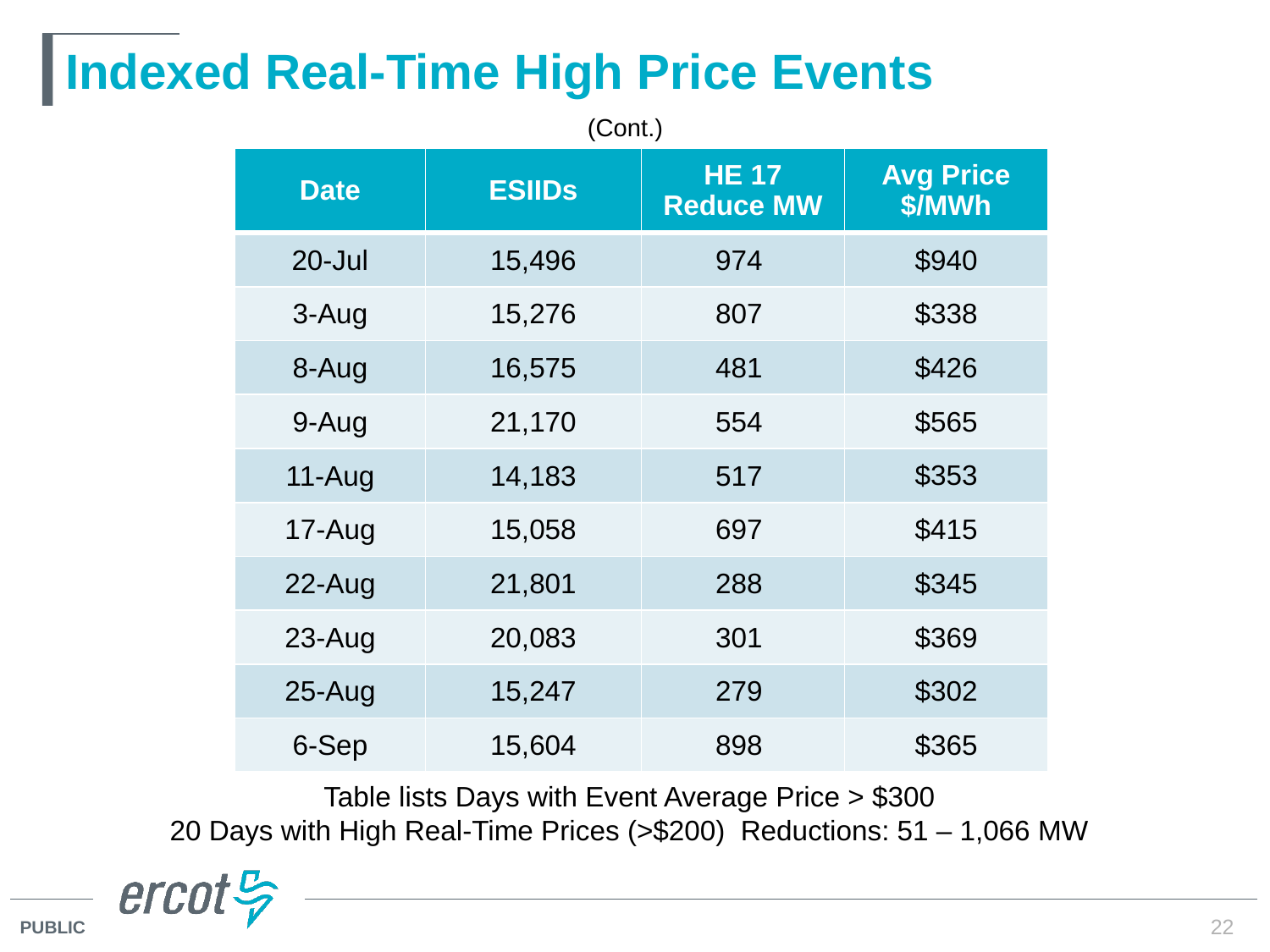

# Indexed Real-Time High Price Events
(Cont.)
| Date | ESIIDs | HE 17 Reduce MW | Avg Price $/MWh |
| --- | --- | --- | --- |
| 20-Jul | 15,496 | 974 | $940 |
| 3-Aug | 15,276 | 807 | $338 |
| 8-Aug | 16,575 | 481 | $426 |
| 9-Aug | 21,170 | 554 | $565 |
| 11-Aug | 14,183 | 517 | $353 |
| 17-Aug | 15,058 | 697 | $415 |
| 22-Aug | 21,801 | 288 | $345 |
| 23-Aug | 20,083 | 301 | $369 |
| 25-Aug | 15,247 | 279 | $302 |
| 6-Sep | 15,604 | 898 | $365 |
Table lists Days with Event Average Price > $300
20 Days with High Real-Time Prices (>$200)  Reductions: 51 – 1,066 MW
22